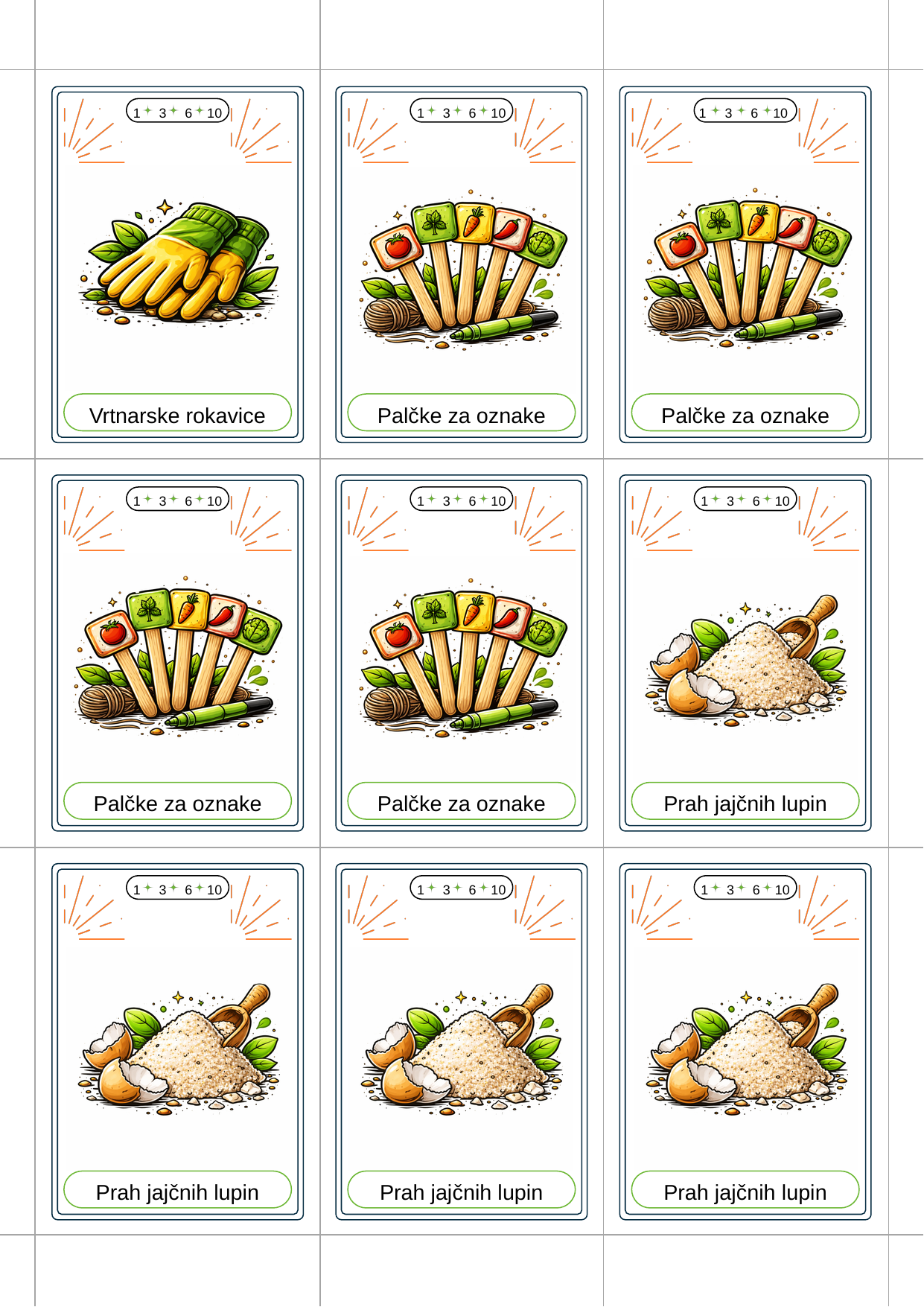

1     3     6    10

1     3     6    10

1     3     6    10

Vrtnarske rokavice
Palčke za oznake
Palčke za oznake

1     3     6    10

1     3     6    10

1     3     6    10

Palčke za oznake
Palčke za oznake
Prah jajčnih lupin

1     3     6    10

1     3     6    10

1     3     6    10

Prah jajčnih lupin
Prah jajčnih lupin
Prah jajčnih lupin